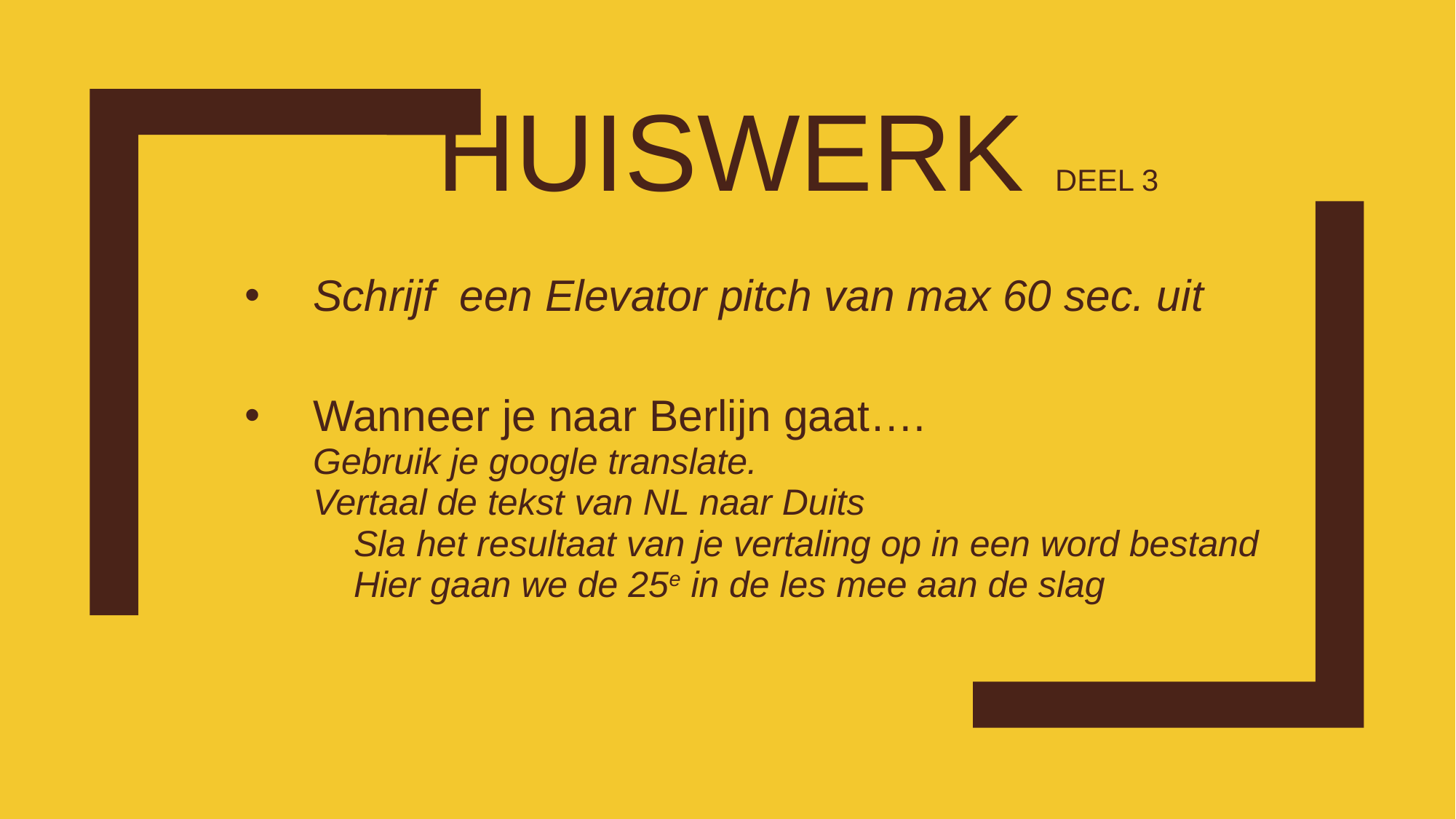

# Huiswerk deel 3

Schrijf  een Elevator pitch van max 60 sec. uit

Wanneer je naar Berlijn gaat….                            Gebruik je google translate.                                                     Vertaal de tekst van NL naar Duits                                                Sla het resultaat van je vertaling op in een word bestand         Hier gaan we de 25e in de les mee aan de slag